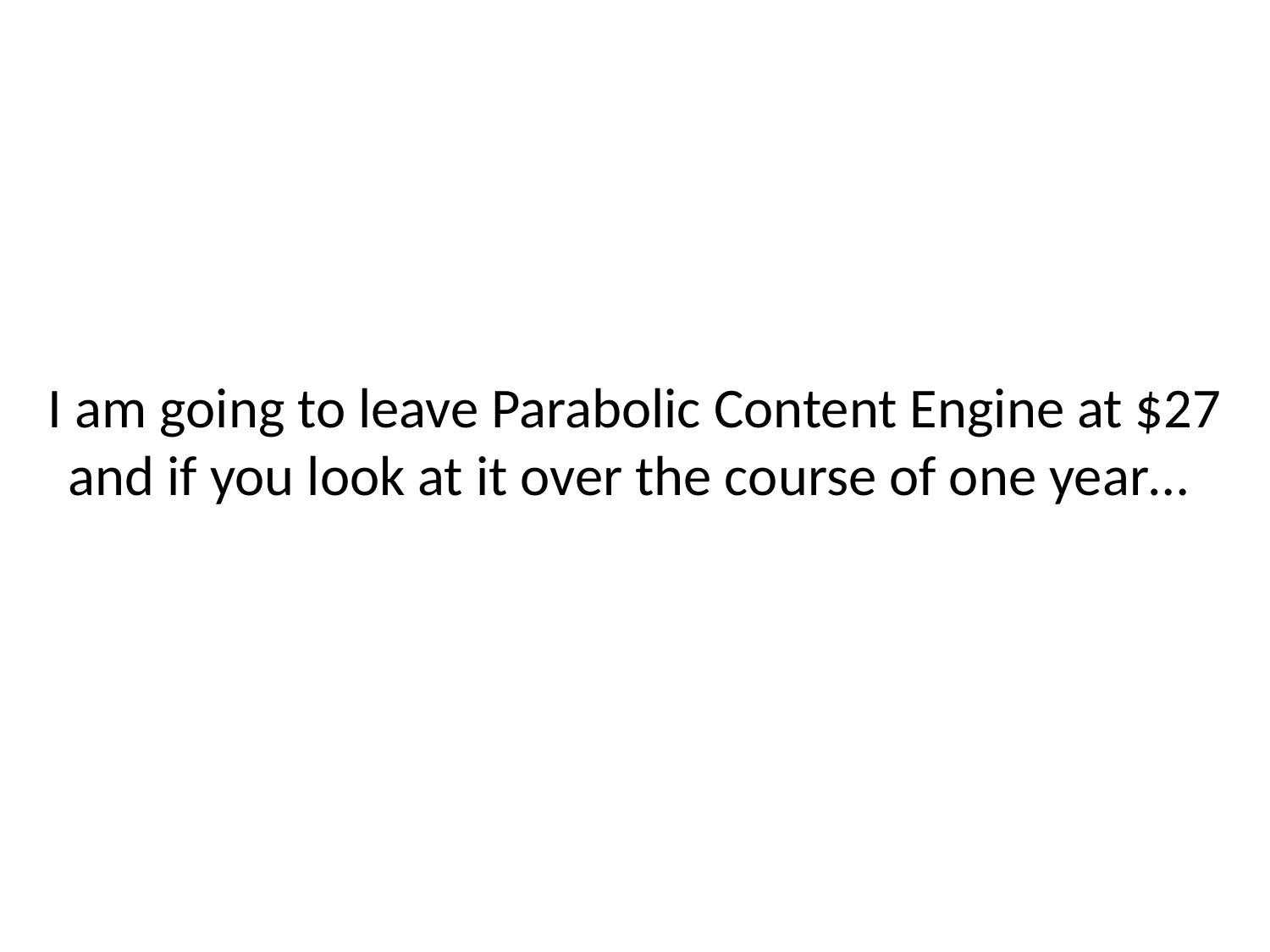

# I am going to leave Parabolic Content Engine at $27 and if you look at it over the course of one year…